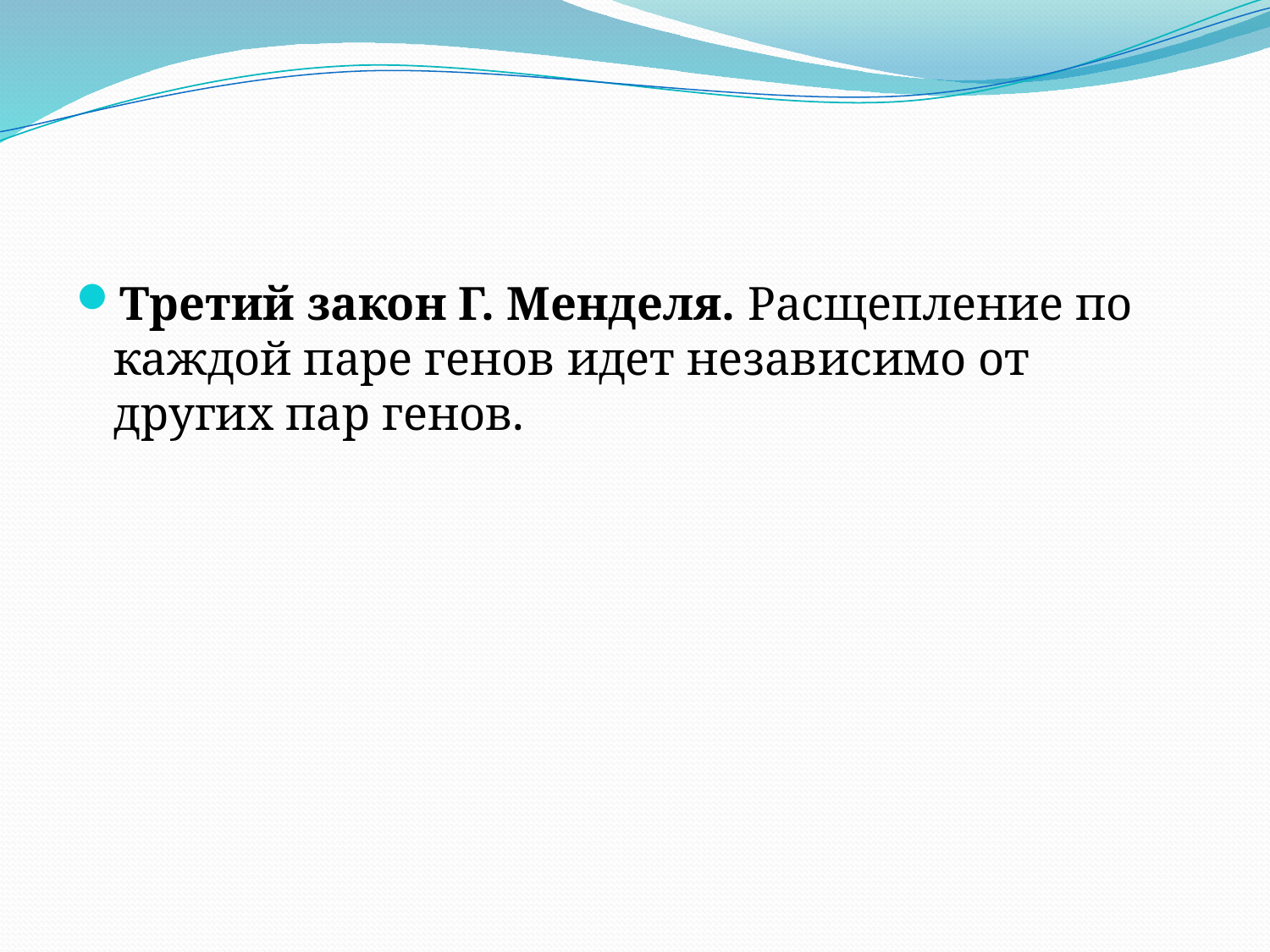

#
Третий закон Г. Менделя. Расщепление по каждой паре генов идет независимо от других пар генов.